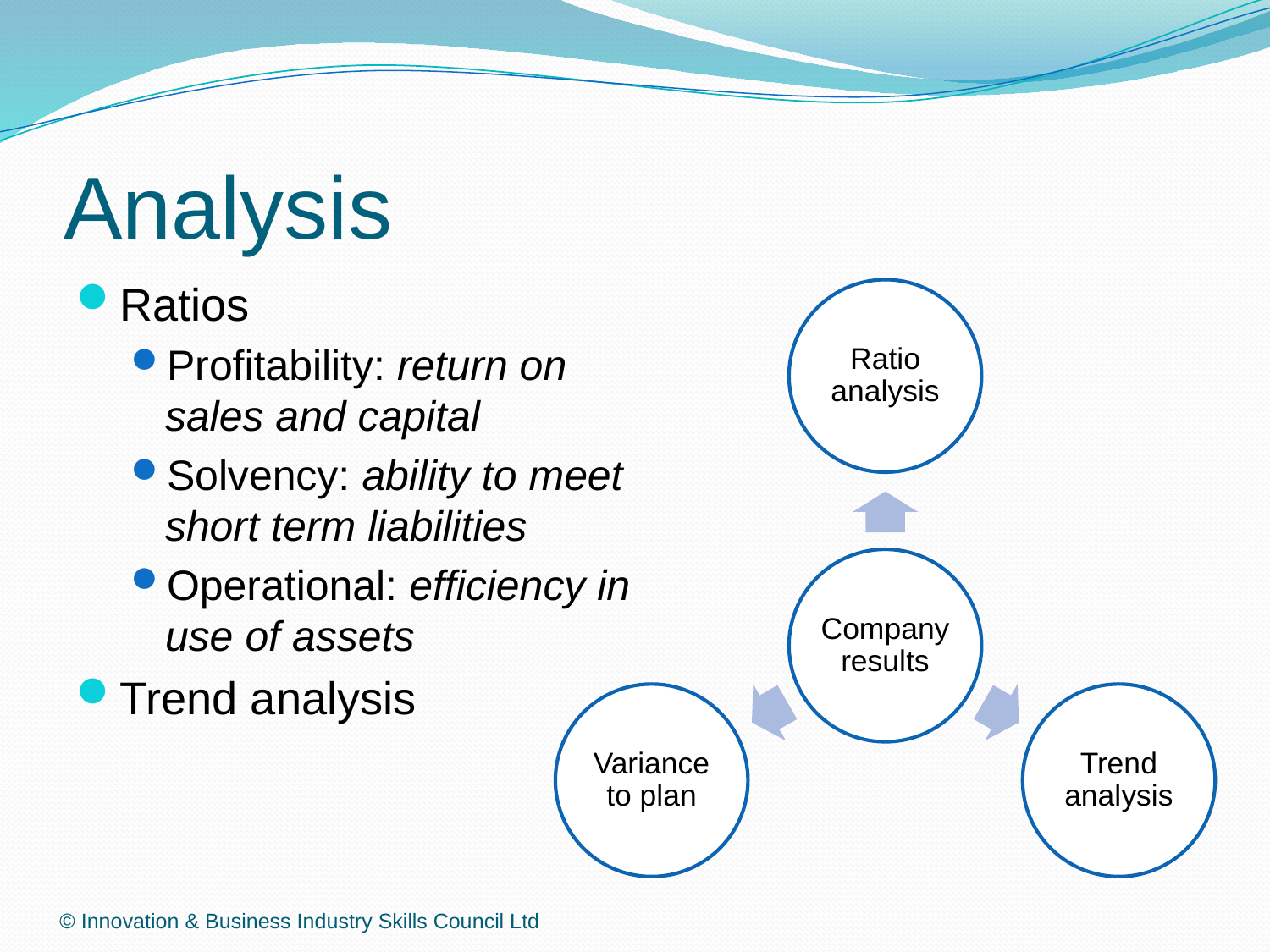

# Analysis
Company results

Ratio analysis

Trend analysis

Variance to plan
Ratios
Profitability: return on sales and capital
Solvency: ability to meet short term liabilities
Operational: efficiency in use of assets
Trend analysis

© Innovation & Business Industry Skills Council Ltd